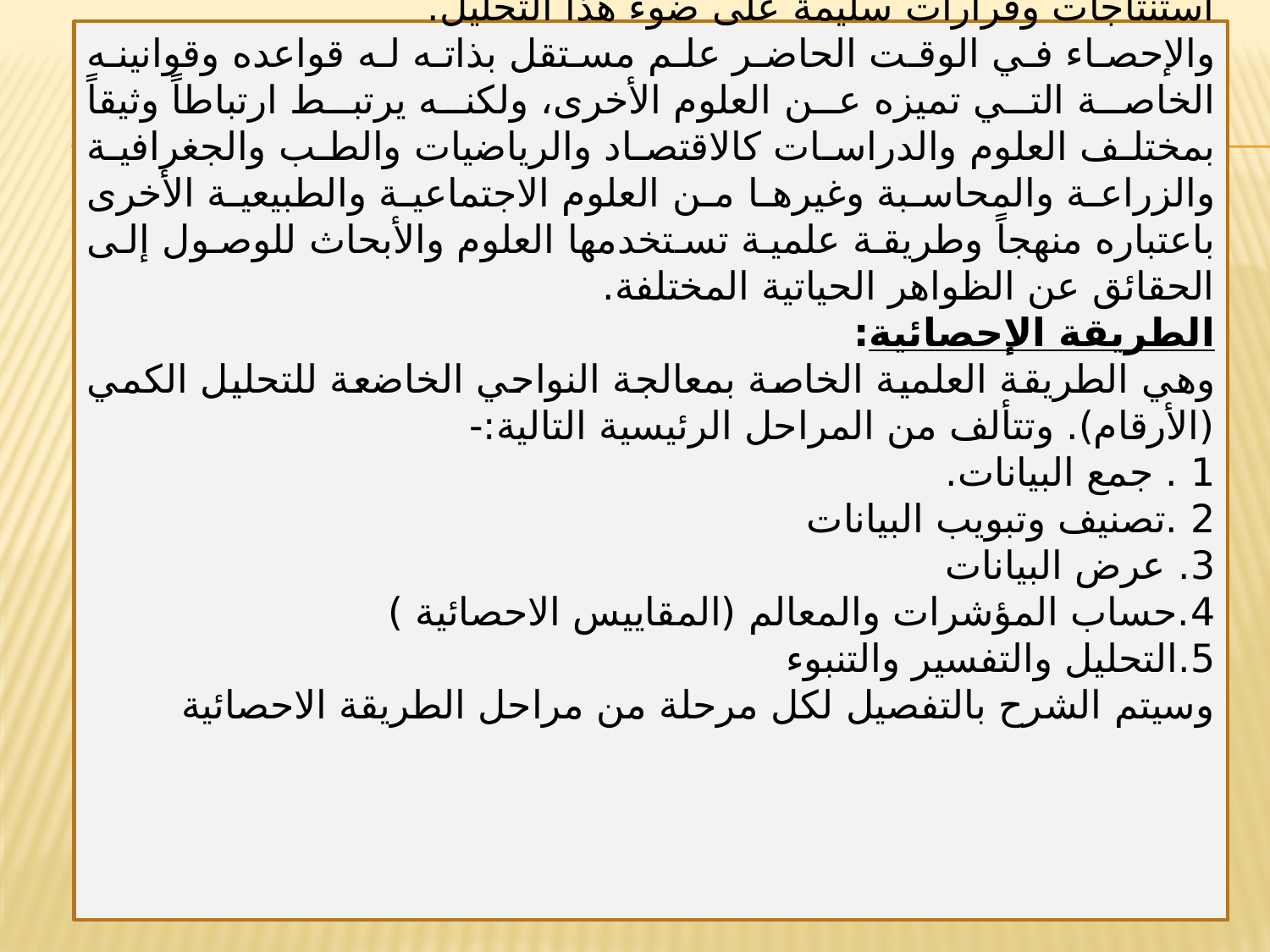

مقدمة في تعريف الإحصاء والطريقة الإحصائية:
الإحصاء:
	هو ذلك العلم الذي يبحث في طرق جمع وتصنيف وتبويب البيانات وعرضها وتحليلها وتفسيرها بأسلوب علمي بهدف الوصول منها إلى استنتاجات وقرارات سليمة على ضوء هذا التحليل.
	والإحصاء في الوقت الحاضر علم مستقل بذاته له قواعده وقوانينه الخاصة التي تميزه عن العلوم الأخرى، ولكنه يرتبط ارتباطاً وثيقاً بمختلف العلوم والدراسات كالاقتصاد والرياضيات والطب والجغرافية والزراعة والمحاسبة وغيرها من العلوم الاجتماعية والطبيعية الأخرى باعتباره منهجاً وطريقة علمية تستخدمها العلوم والأبحاث للوصول إلى الحقائق عن الظواهر الحياتية المختلفة.
الطريقة الإحصائية:
	وهي الطريقة العلمية الخاصة بمعالجة النواحي الخاضعة للتحليل الكمي (الأرقام). وتتألف من المراحل الرئيسية التالية:-
1 . جمع البيانات.
2 .تصنيف وتبويب البيانات
3. عرض البيانات
4.حساب المؤشرات والمعالم (المقاييس الاحصائية )
5.التحليل والتفسير والتنبوء
وسيتم الشرح بالتفصيل لكل مرحلة من مراحل الطريقة الاحصائية